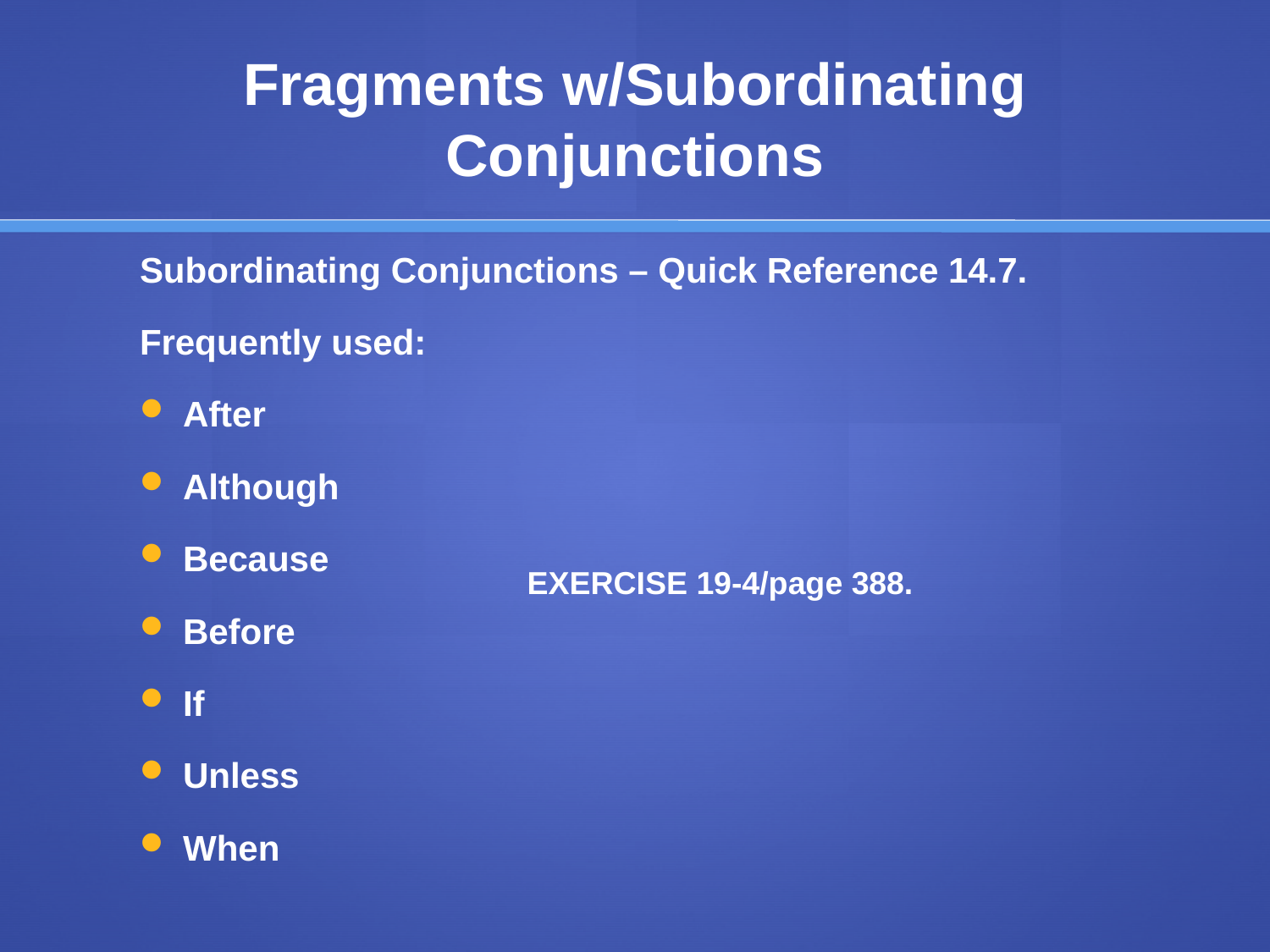

# Fragments w/Subordinating Conjunctions
Subordinating Conjunctions – Quick Reference 14.7.
Frequently used:
After
Although
Because
Before
If
Unless
When
EXERCISE 19-4/page 388.